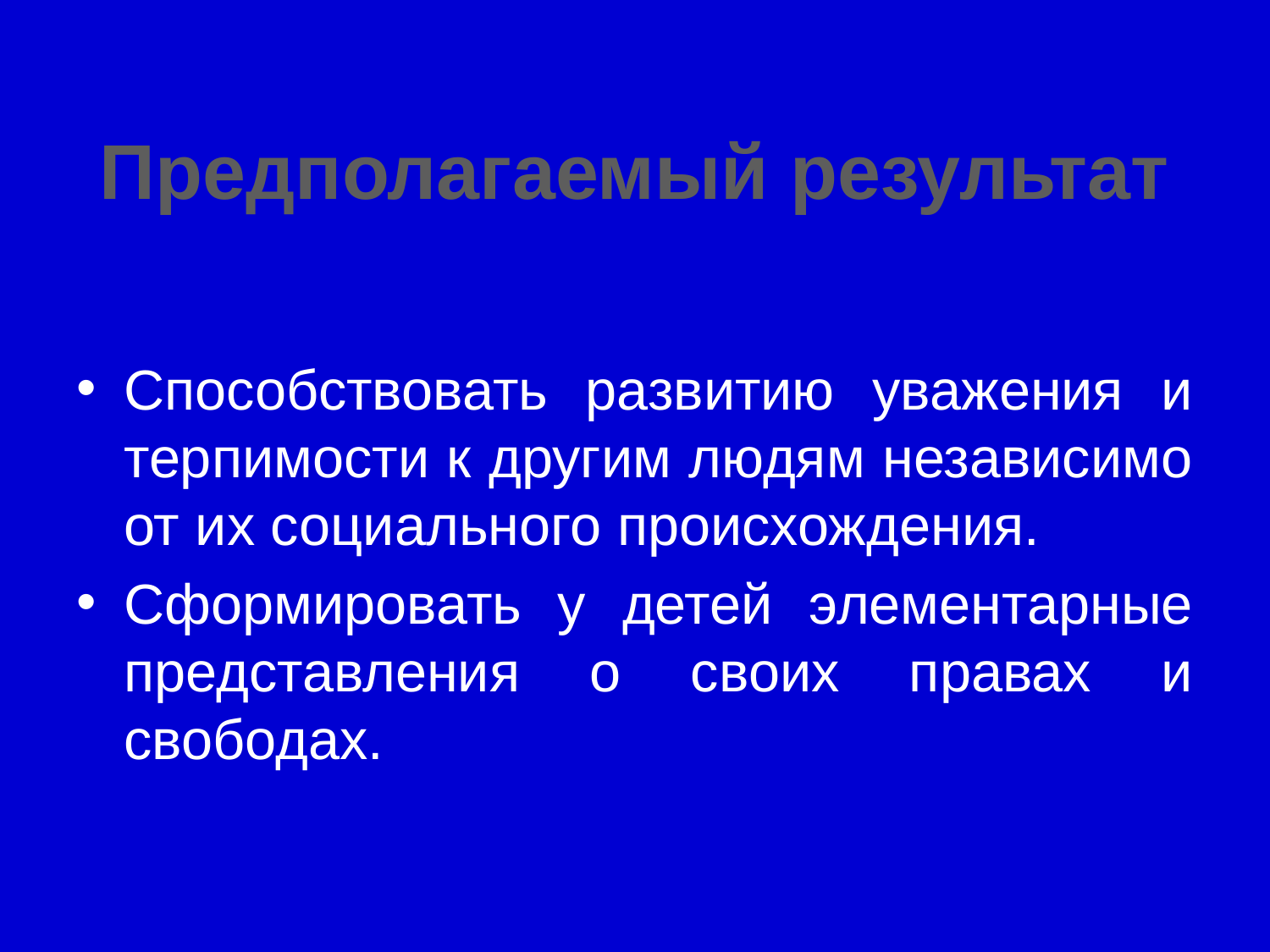

# Предполагаемый результат
Способствовать развитию уважения и терпимости к другим людям независимо от их социального происхождения.
Сформировать у детей элементарные представления о своих правах и свободах.